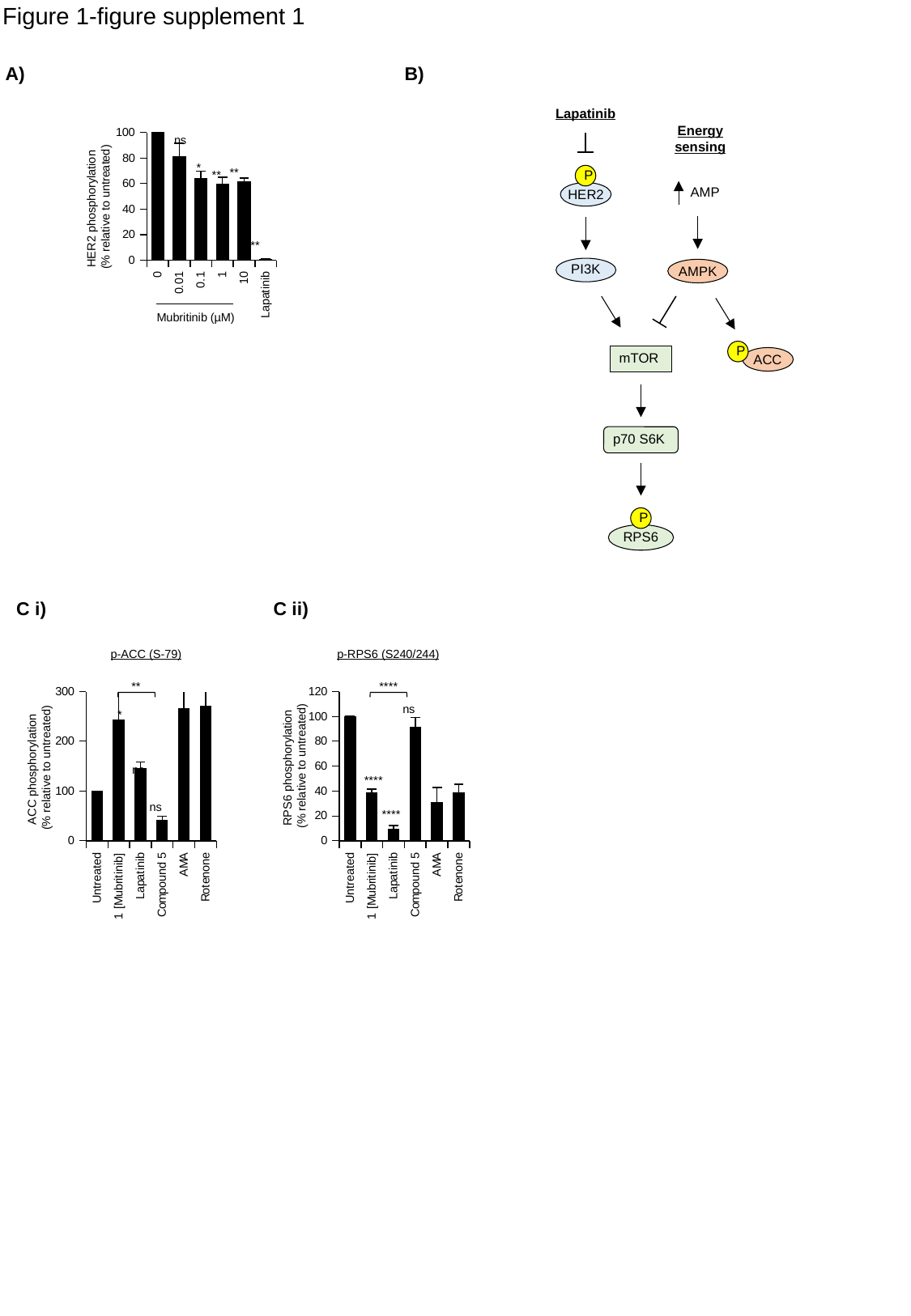

Figure 1-figure supplement 1
A)
B)
Lapatinib
Energy sensing
P

AMP
HER2

PI3K
AMPK

P

ACC

mTOR

p70 S6K

P

RPS6

### Chart

| Category | AVE  |
|---|---|
| 0 | 100.0 |
| 0.01 | 80.84946492046102 |
| 0.1 | 64.2338338553818 |
| 1 | 59.914682400222986 |
| 10 | 61.583548795275775 |
| Lapatinib | 0.4454198952733092 |
ns
*
**
**
HER2 phosphorylation
(% relative to untreated)
***
Mubritinib (µM)
C i)
C ii)
p-ACC (S-79)
**

### Chart

| Category | p-ACC |
|---|---|
| Untreated | 100.0 |
| 1 [Mubritinib] | 243.8617596094819 |
| Lapatinib | 146.08741579771444 |
| Compound 5 | 41.739208092427724 |
| AMA | 265.923306265269 |
| Rotenone | 270.1335442626546 |
*
ACC phosphorylation
(% relative to untreated)
ns
ns
p-RPS6 (S240/244)
****

### Chart

| Category | p-RPS6 |
|---|---|
| Untreated | 100.0 |
| 1 [Mubritinib] | 38.4563234369472 |
| Lapatinib | 9.023917138813788 |
| Compound 5 | 91.6157291613496 |
| AMA | 30.60020664955976 |
| Rotenone | 38.60202204854021 |
ns
RPS6 phosphorylation
(% relative to untreated)
****
****